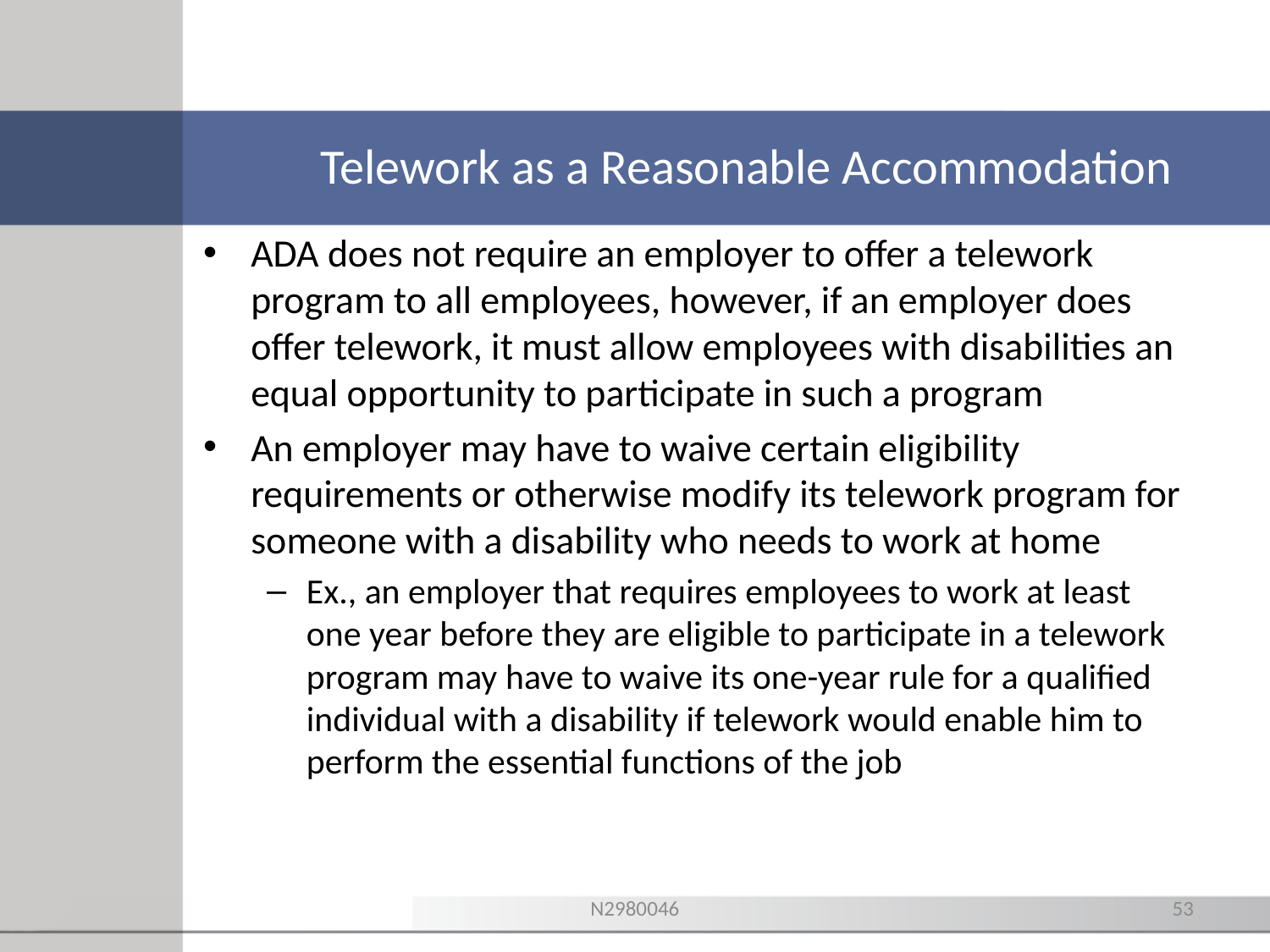

# Telework as a Reasonable Accommodation
ADA does not require an employer to offer a telework program to all employees, however, if an employer does offer telework, it must allow employees with disabilities an equal opportunity to participate in such a program
An employer may have to waive certain eligibility requirements or otherwise modify its telework program for someone with a disability who needs to work at home
Ex., an employer that requires employees to work at least one year before they are eligible to participate in a telework program may have to waive its one-year rule for a qualified individual with a disability if telework would enable him to perform the essential functions of the job
N2980046
53